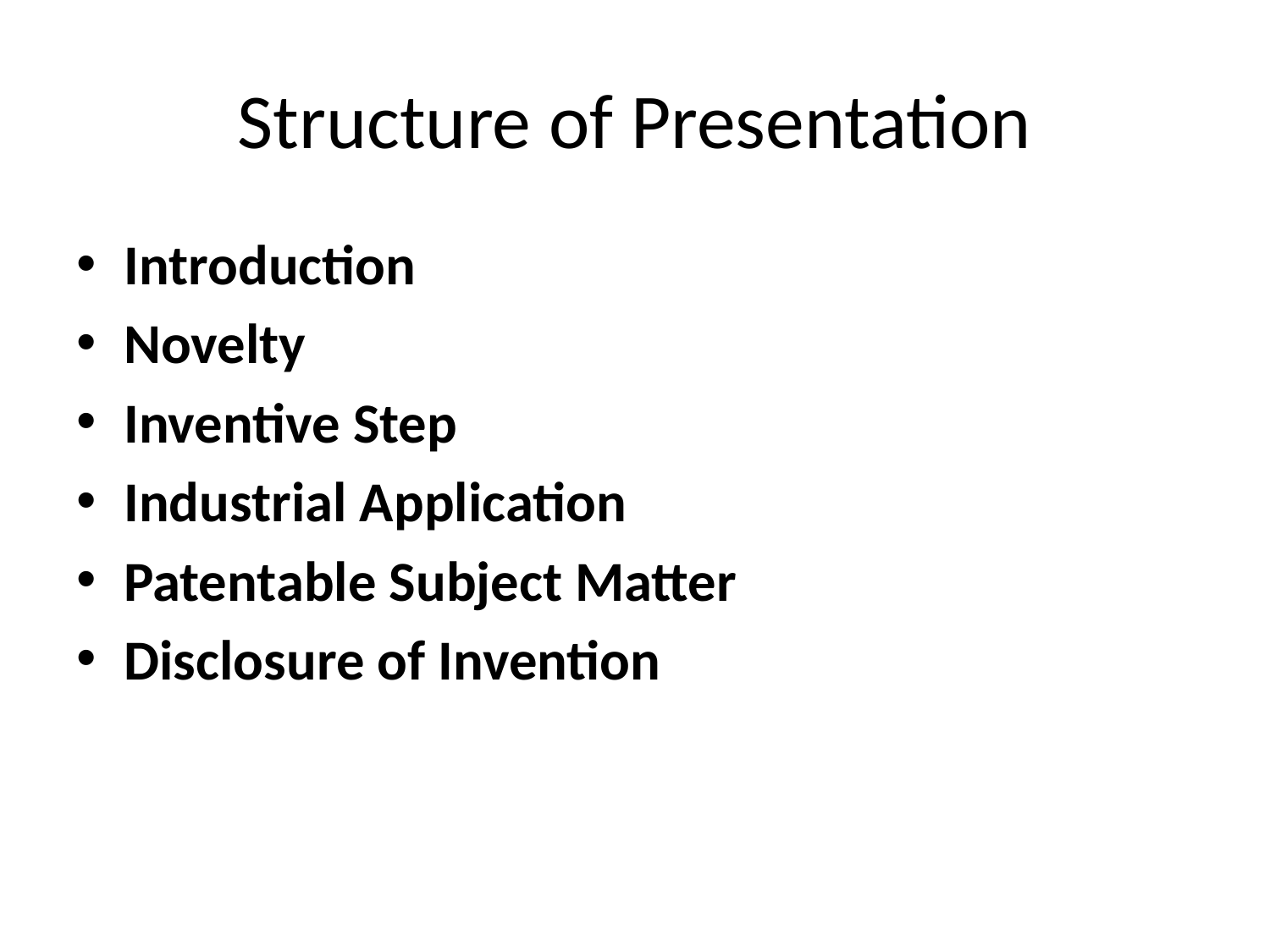

# Structure of Presentation
Introduction
Novelty
Inventive Step
Industrial Application
Patentable Subject Matter
Disclosure of Invention